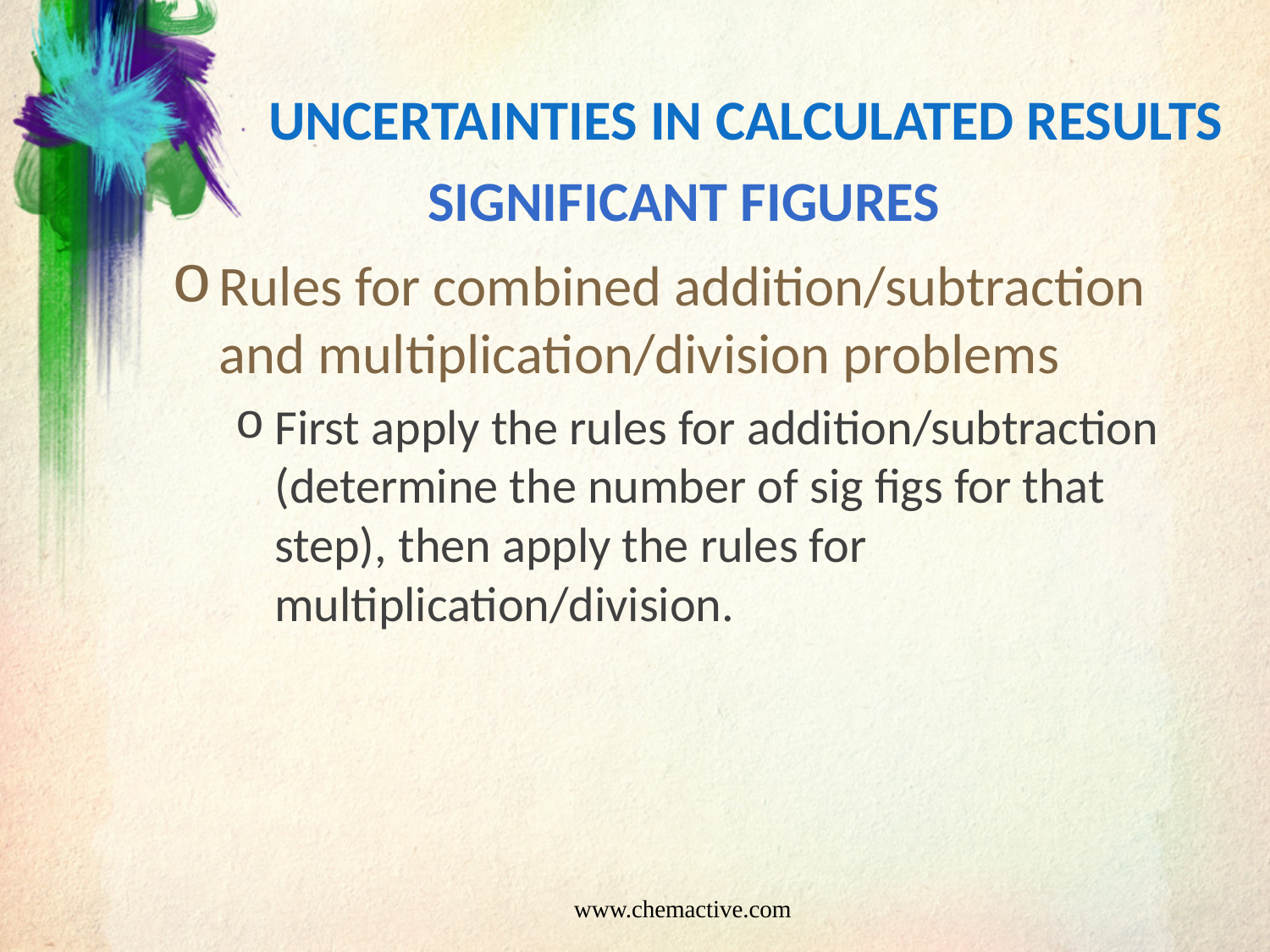

# Uncertainties in calculated results
Significant Figures
Rules for combined addition/subtraction and multiplication/division problems
First apply the rules for addition/subtraction (determine the number of sig figs for that step), then apply the rules for multiplication/division.
www.chemactive.com